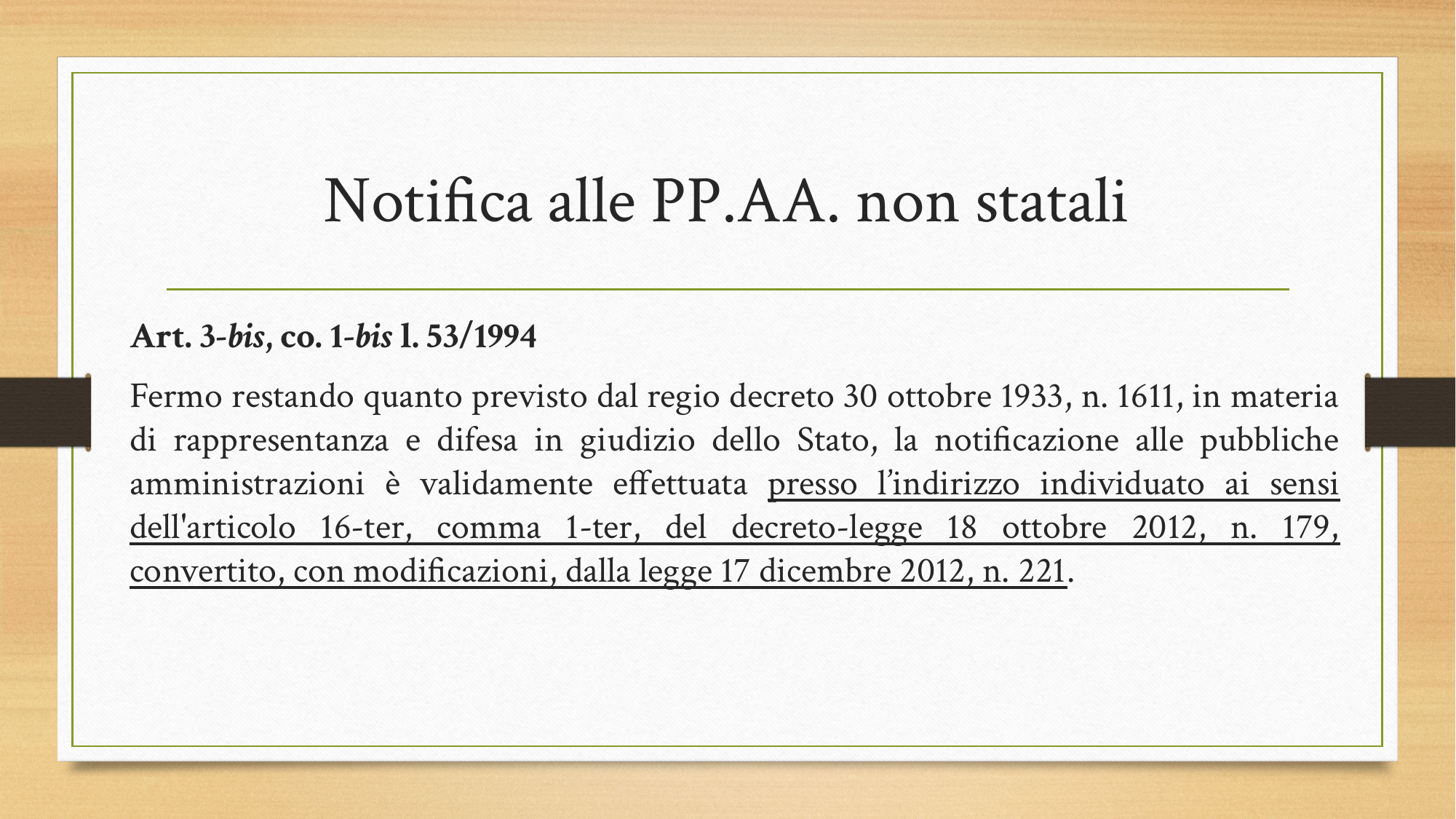

# Notifica alle PP.AA. non statali
Art. 3-bis, co. 1-bis l. 53/1994
Fermo restando quanto previsto dal regio decreto 30 ottobre 1933, n. 1611, in materia di rappresentanza e difesa in giudizio dello Stato, la notificazione alle pubbliche amministrazioni è validamente effettuata presso l’indirizzo individuato ai sensi dell'articolo 16-ter, comma 1-ter, del decreto-legge 18 ottobre 2012, n. 179, convertito, con modificazioni, dalla legge 17 dicembre 2012, n. 221.